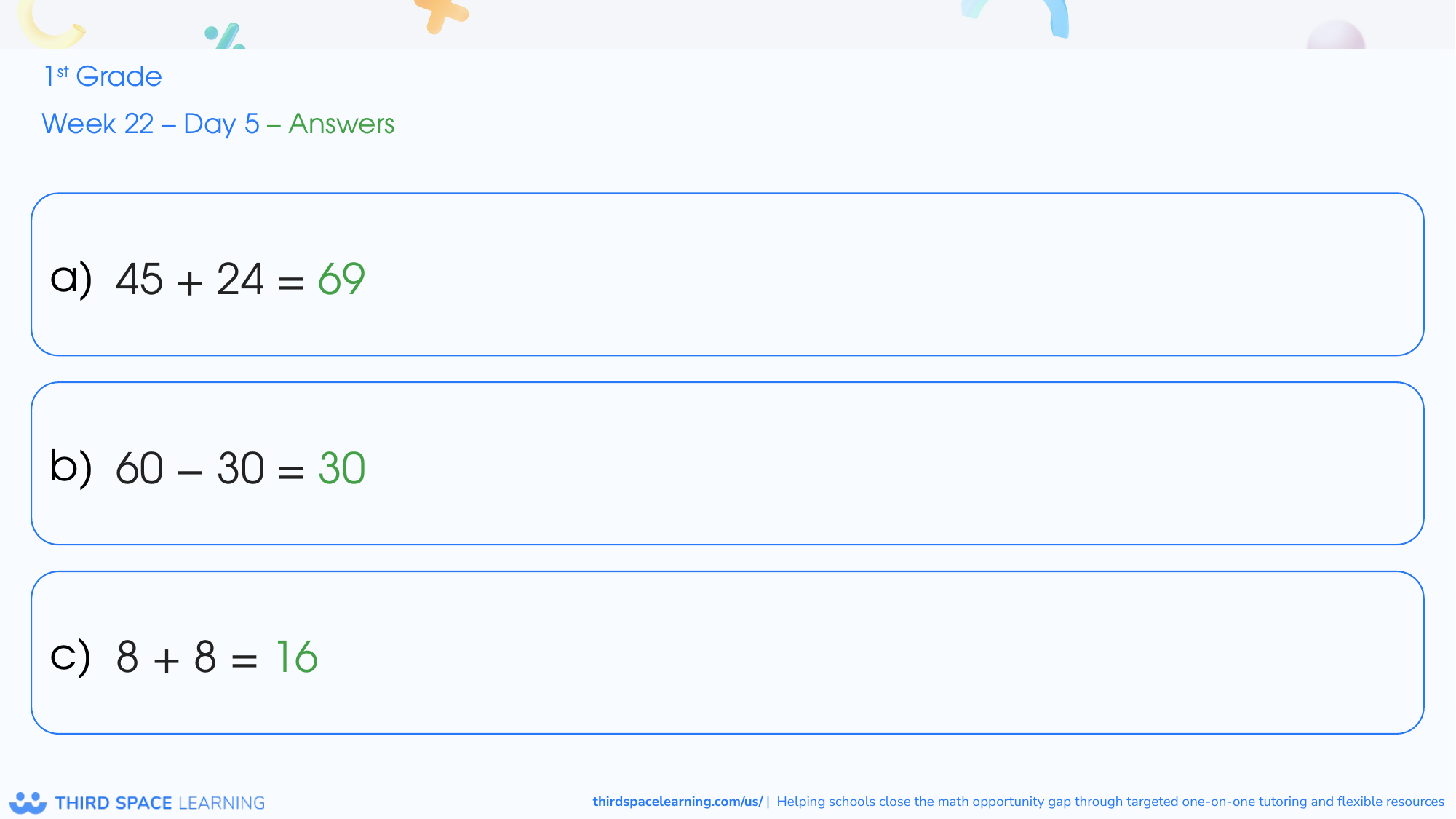

1st Grade
Week 22 – Day 5 – Answers
45 + 24 = 69
60 − 30 = 30
8 + 8 = 16